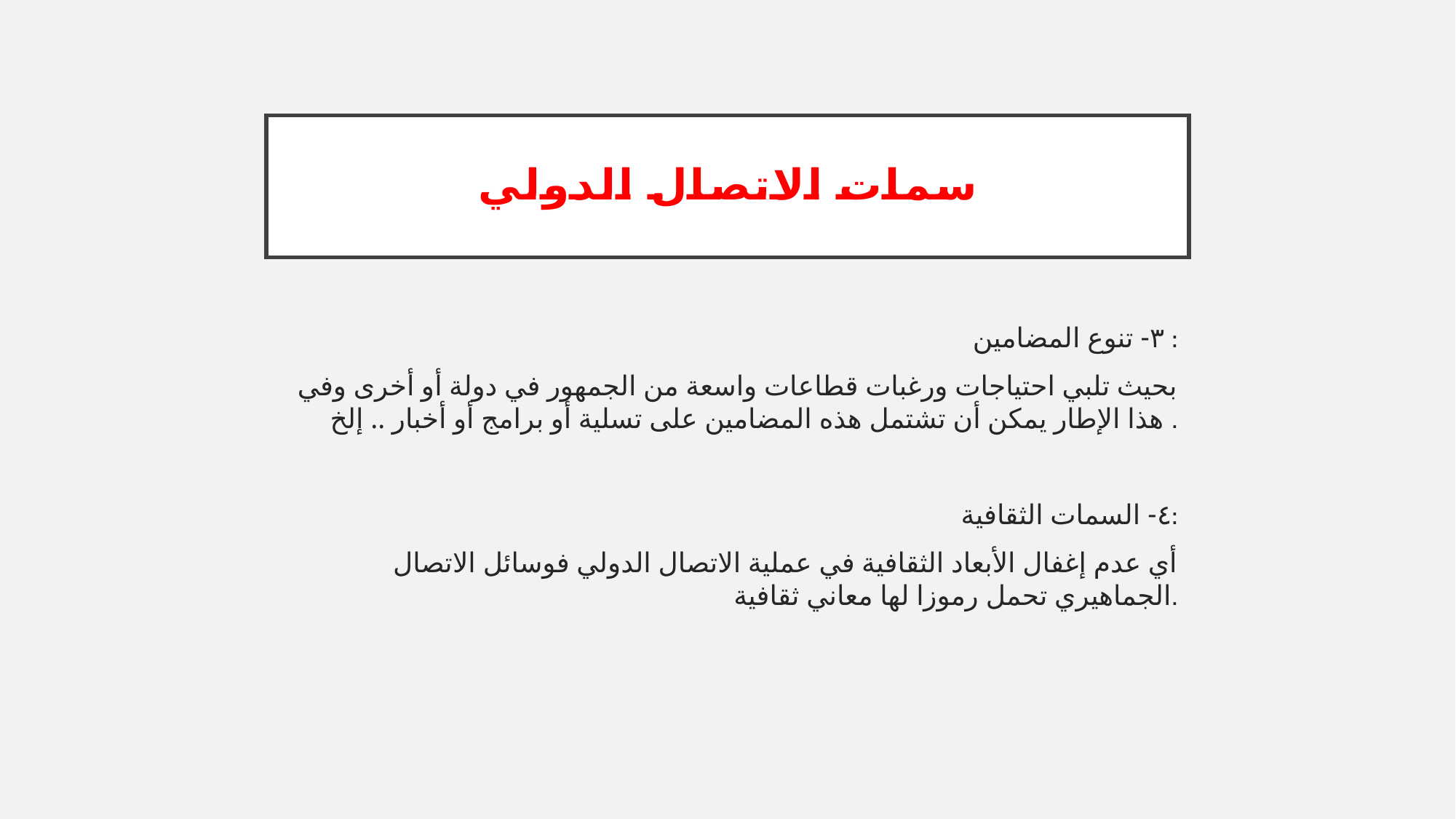

# سمات الاتصال الدولي
٣- تنوع المضامين :
بحيث تلبي احتياجات ورغبات قطاعات واسعة من الجمهور في دولة أو أخرى وفي هذا الإطار يمكن أن تشتمل هذه المضامين على تسلية أو برامج أو أخبار .. إلخ .

٤- السمات الثقافية:
أي عدم إغفال الأبعاد الثقافية في عملية الاتصال الدولي فوسائل الاتصال الجماهيري تحمل رموزا لها معاني ثقافية.